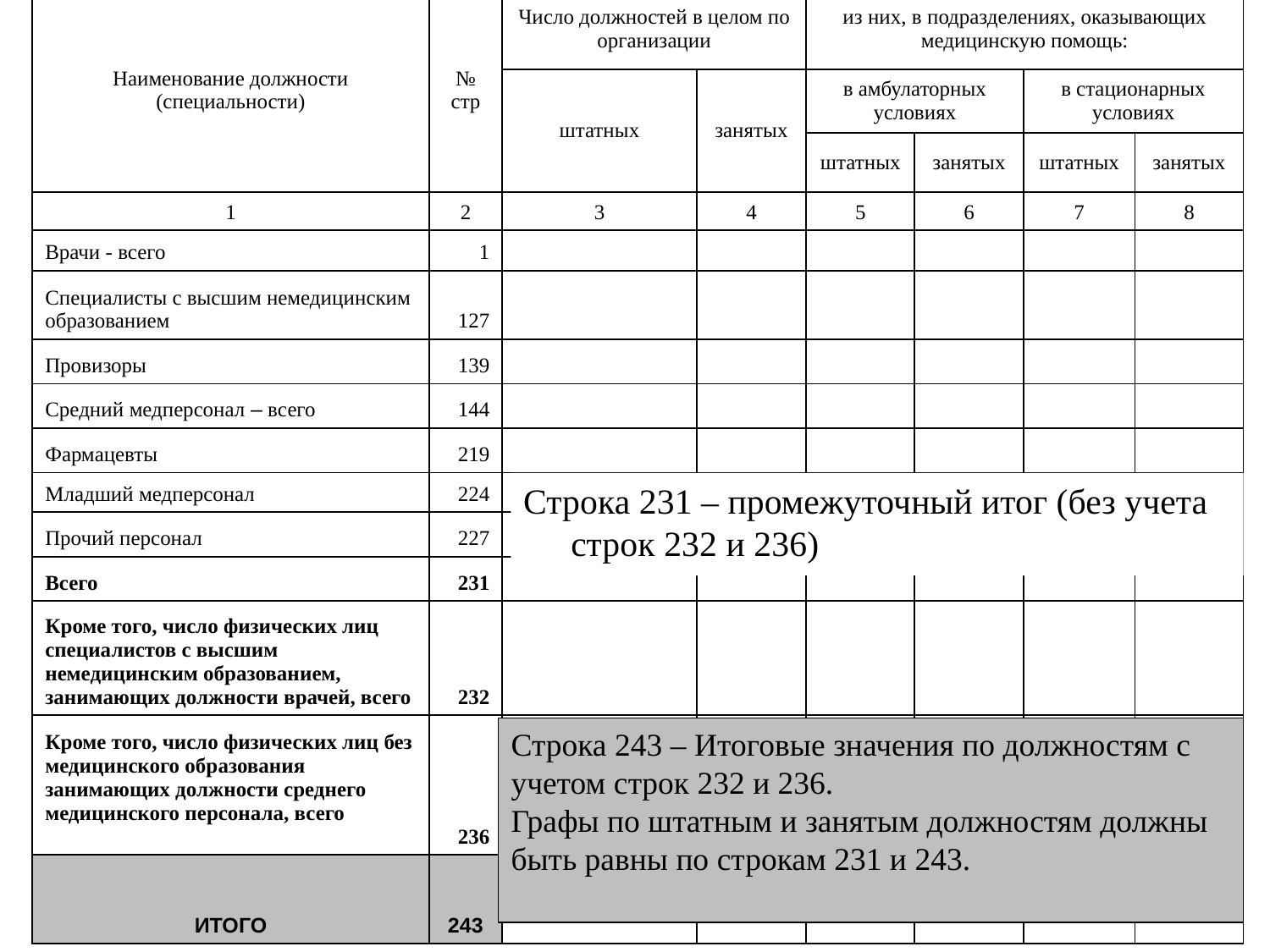

| Наименование должности (специальности) | № стр | Число должностей в целом по организации |  | из них, в подразделениях, оказывающих медицинскую помощь: |  |  |  |
| --- | --- | --- | --- | --- | --- | --- | --- |
|  |  | штатных | занятых | в амбулаторных условиях |  | в стационарных условиях |  |
|  |  |  |  | штатных | занятых | штатных | занятых |
| 1 | 2 | 3 | 4 | 5 | 6 | 7 | 8 |
| Врачи - всего | 1 |  |  |  |  |  |  |
| Специалисты с высшим немедицинским образованием | 127 |  |  |  |  |  |  |
| Провизоры | 139 |  |  |  |  |  |  |
| Средний медперсонал – всего | 144 |  |  |  |  |  |  |
| Фармацевты | 219 |  |  |  |  |  |  |
| Младший медперсонал | 224 |  |  |  |  |  |  |
| Прочий персонал | 227 |  |  |  |  |  |  |
| Всего | 231 |  |  |  |  |  |  |
| Кроме того, число физических лиц специалистов с высшим немедицинским образованием, занимающих должности врачей, всего | 232 |  |  |  |  |  |  |
| Кроме того, число физических лиц без медицинского образования занимающих должности среднего медицинского персонала, всего | 236 |  |  |  |  |  |  |
| ИТОГО | 243 |  |  |  |  |  |  |
Строка 231 – промежуточный итог (без учета строк 232 и 236)
Строка 243 – Итоговые значения по должностям с учетом строк 232 и 236.
Графы по штатным и занятым должностям должны быть равны по строкам 231 и 243.